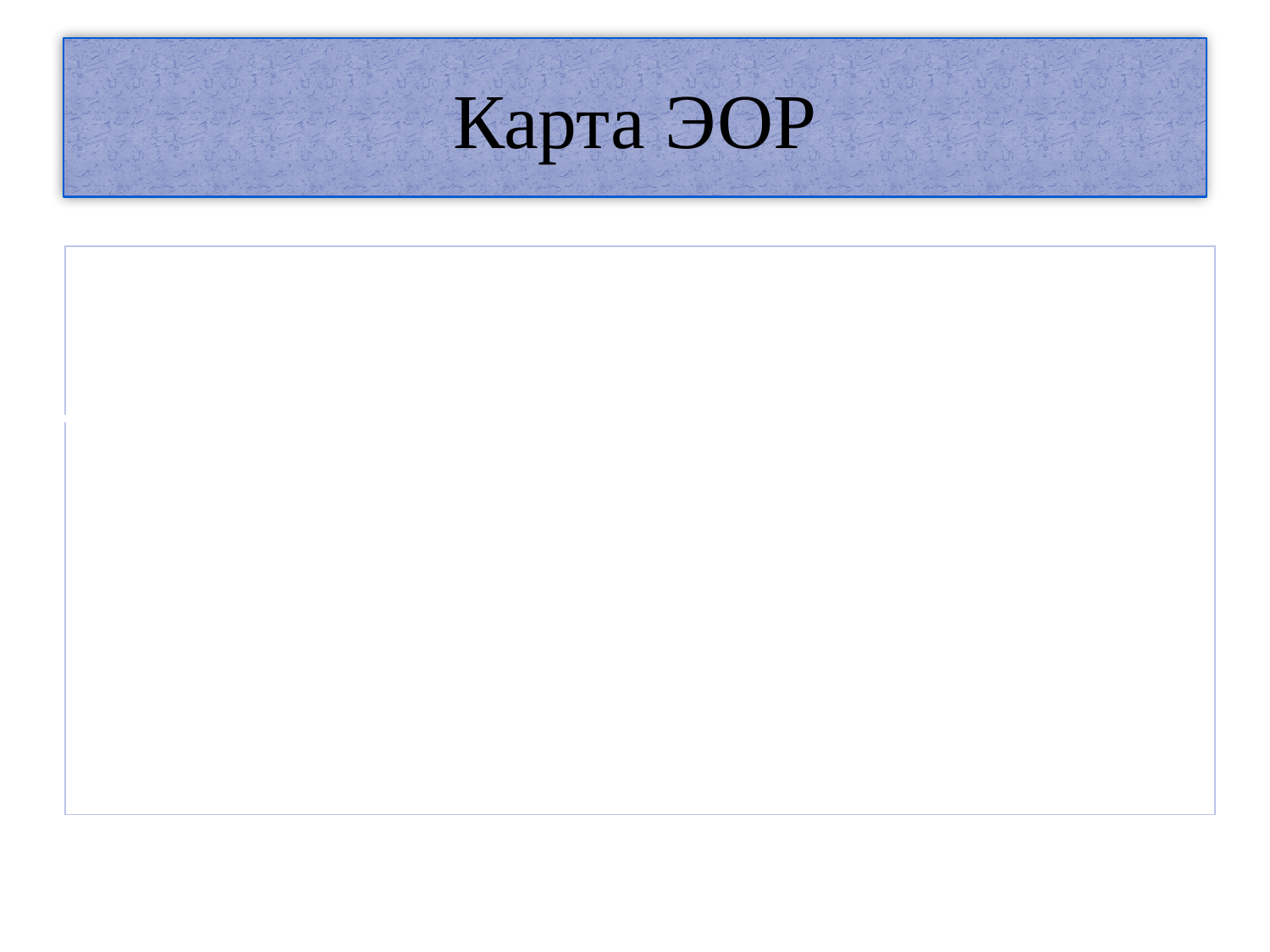

# Карта ЭОР
| Название ресурса. Целевое предназначение. | Виды деятельности ученика. | Образовательный потенциал. | Время выполнения. | Форма проверки. | Место выполнения. |
| --- | --- | --- | --- | --- | --- |
| Урок 13. В.Ф. Одоевский «Мороз Иванович». Герои сказки. Цель: обобщить знания о литературных сказках. | Обсуждение вместе с учителем/Самостоятельная работа | 5 | Не более 4-х минут | Коллективное обсуждение/самостоятельная работа | Урок. |